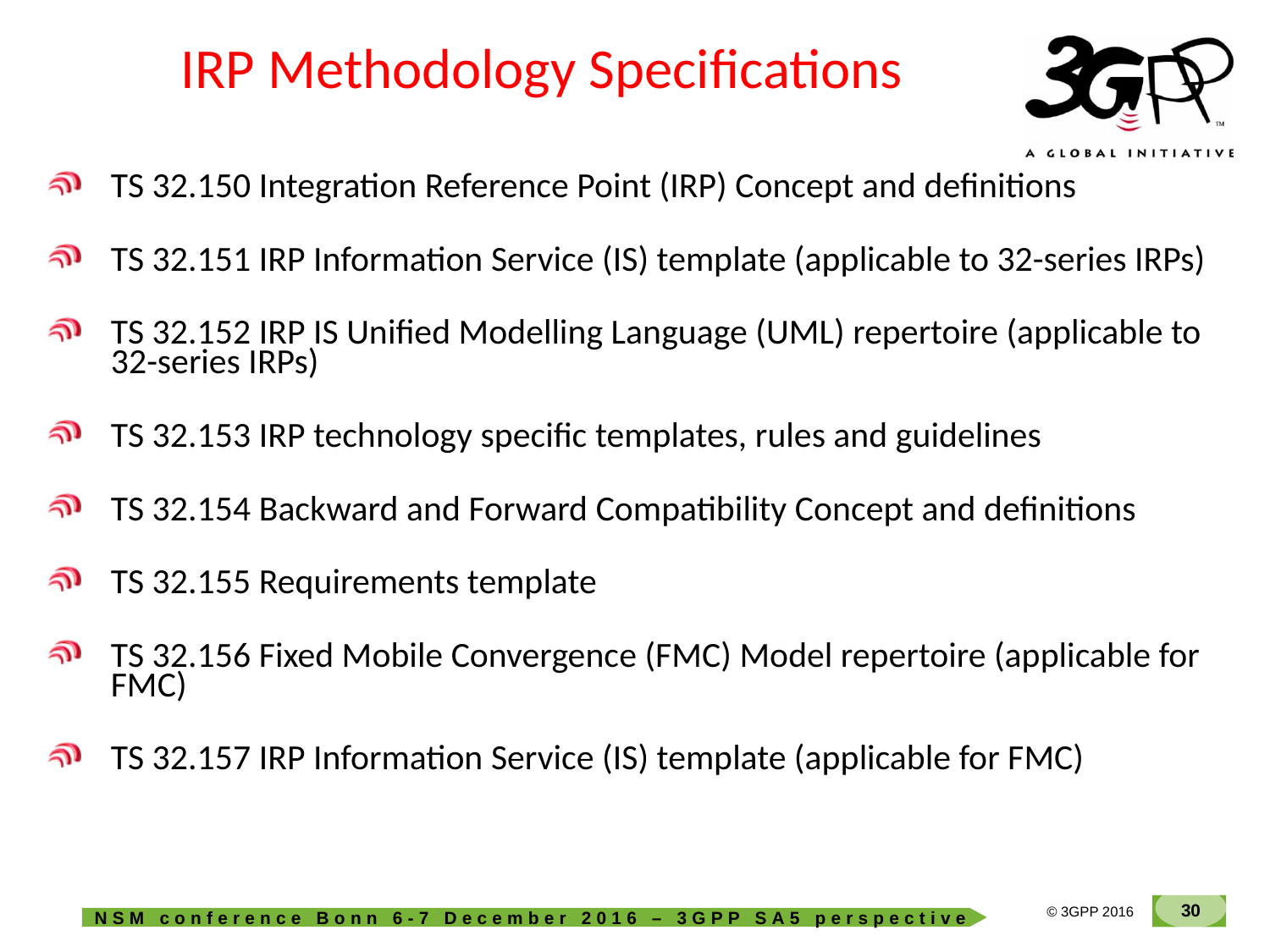

IRP Methodology Specifications
TS 32.150 Integration Reference Point (IRP) Concept and definitions

TS 32.151 IRP Information Service (IS) template (applicable to 32-series IRPs)

TS 32.152 IRP IS Unified Modelling Language (UML) repertoire (applicable to 32-series IRPs)

TS 32.153 IRP technology specific templates, rules and guidelines

TS 32.154 Backward and Forward Compatibility Concept and definitions

TS 32.155 Requirements template

TS 32.156 Fixed Mobile Convergence (FMC) Model repertoire (applicable for FMC)

TS 32.157 IRP Information Service (IS) template (applicable for FMC)